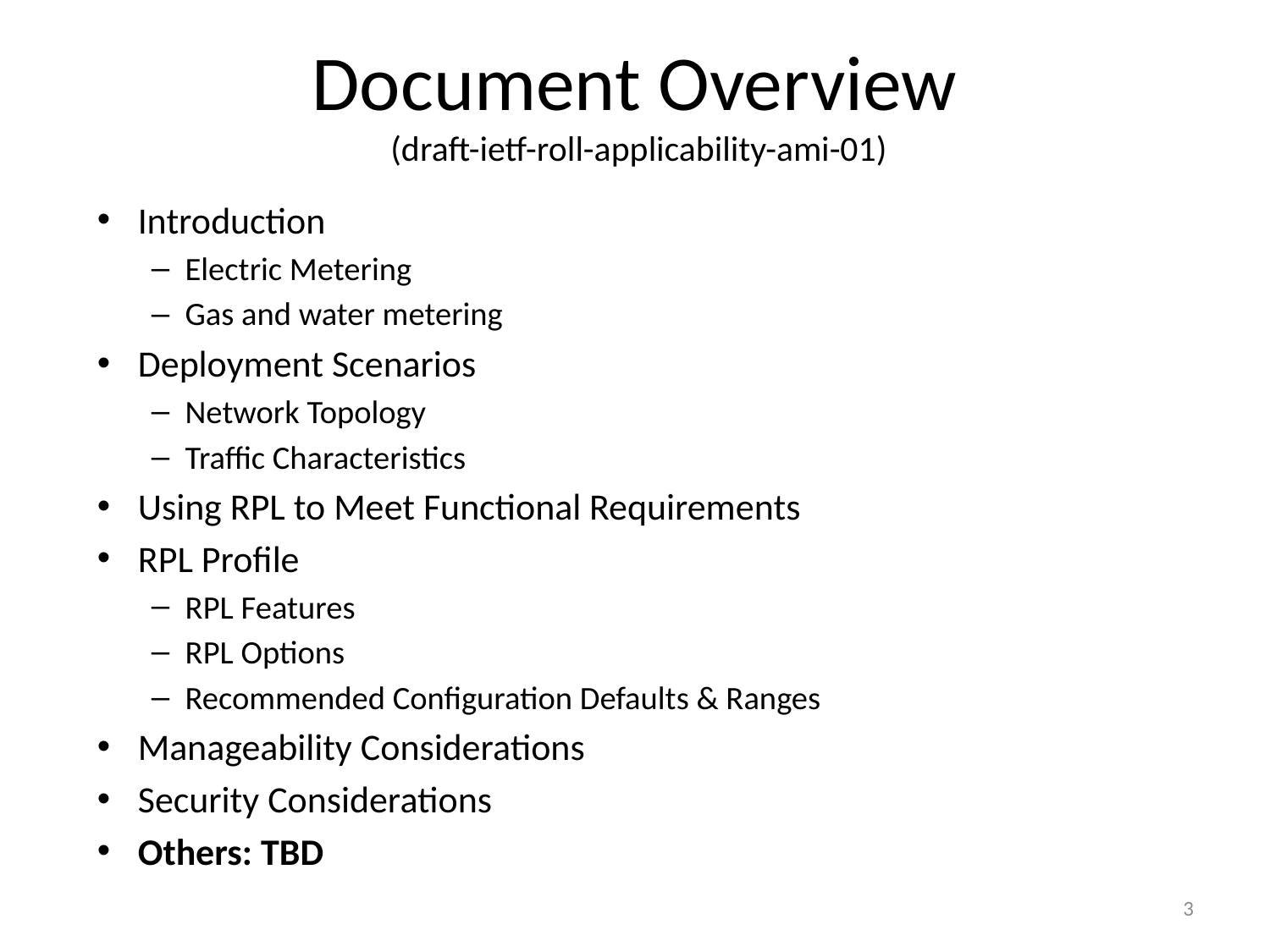

# Document Overview (draft-ietf-roll-applicability-ami-01)
Introduction
Electric Metering
Gas and water metering
Deployment Scenarios
Network Topology
Traffic Characteristics
Using RPL to Meet Functional Requirements
RPL Profile
RPL Features
RPL Options
Recommended Configuration Defaults & Ranges
Manageability Considerations
Security Considerations
Others: TBD

3